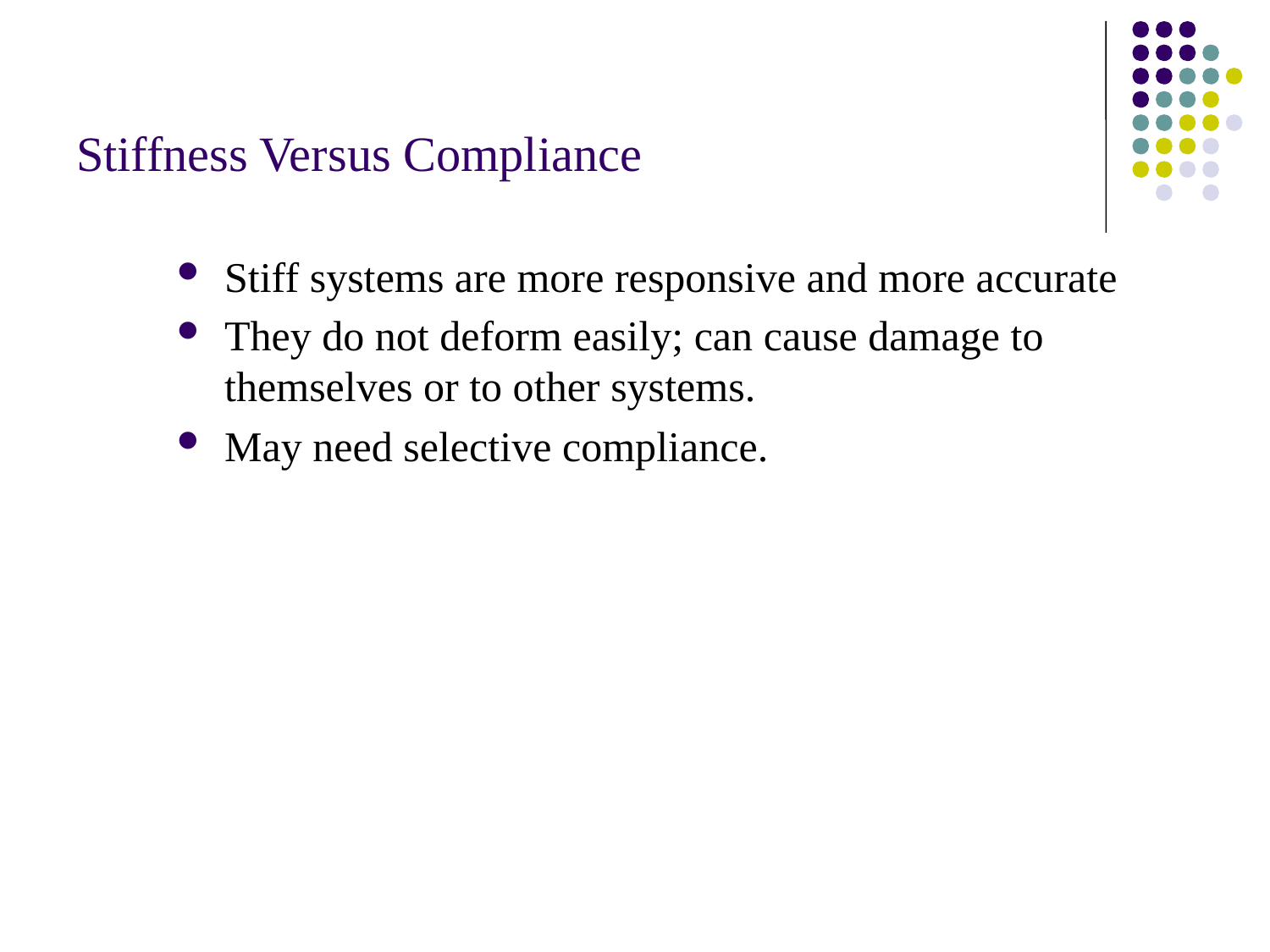

# Stiffness Versus Compliance
Stiff systems are more responsive and more accurate
They do not deform easily; can cause damage to themselves or to other systems.
May need selective compliance.